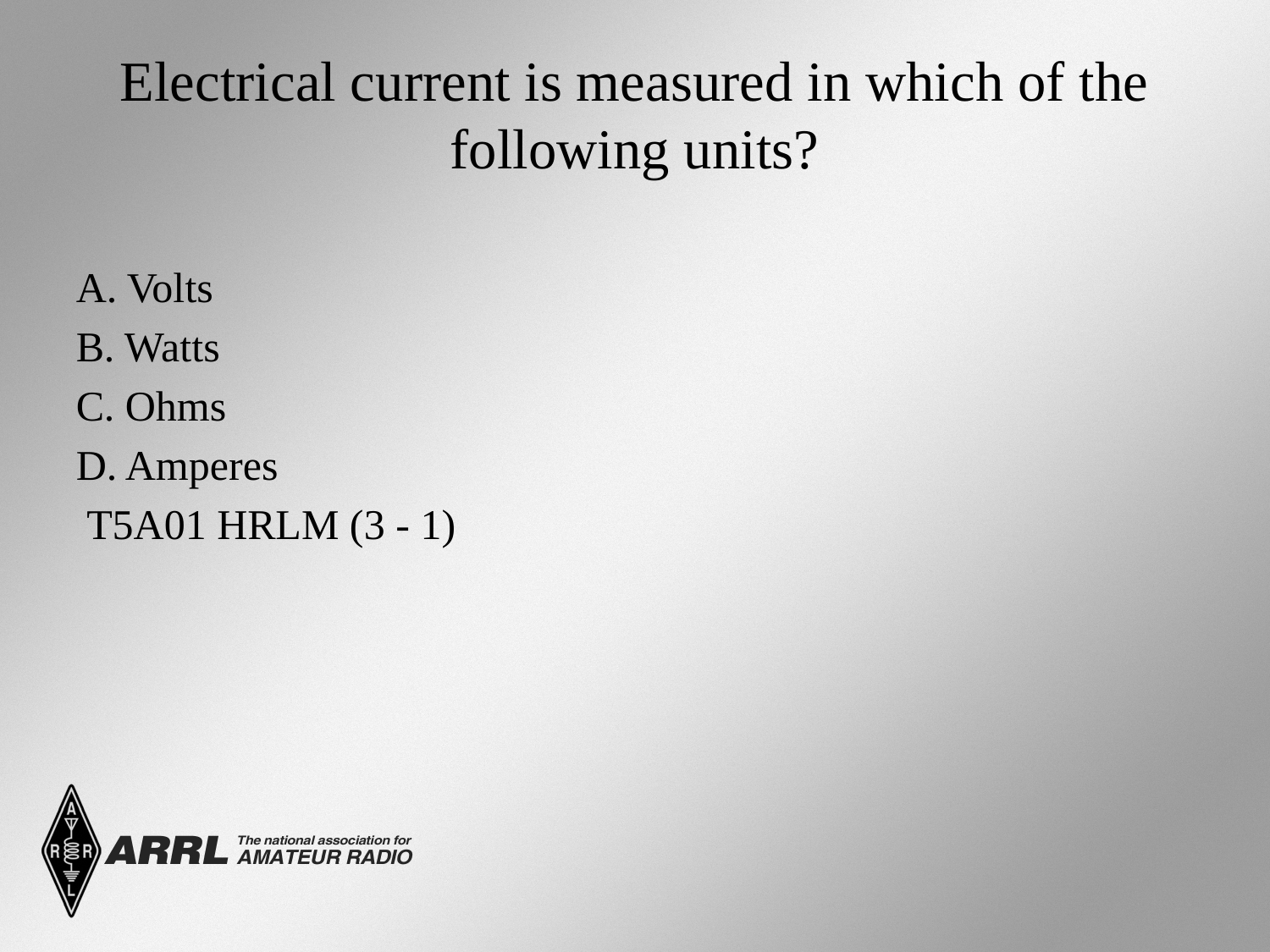

# Electrical current is measured in which of the following units?
A. Volts
B. Watts
C. Ohms
D. Amperes
 T5A01 HRLM (3 - 1)